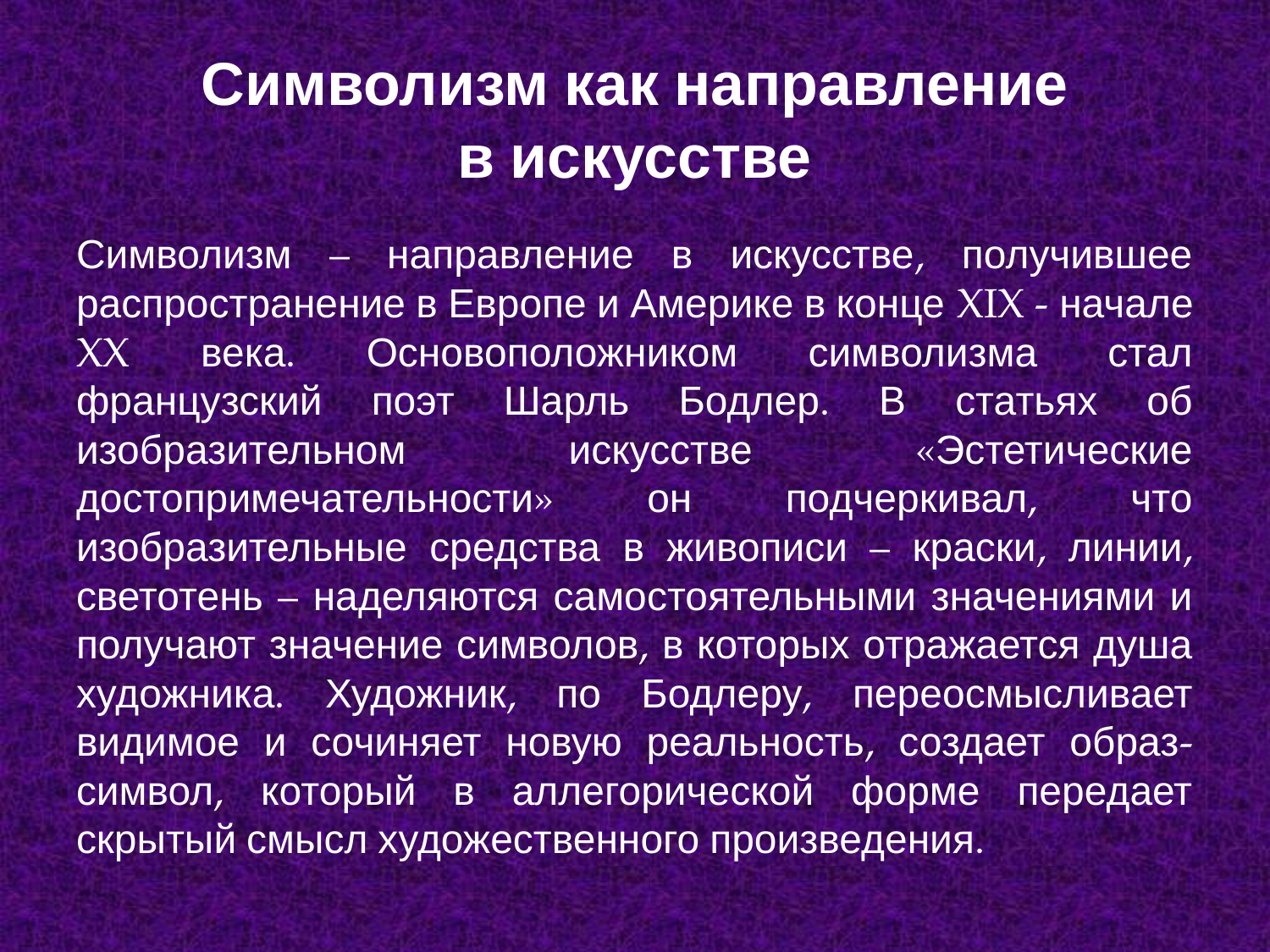

# Символизм как направление в искусстве
Символизм – направление в искусстве, получившее распространение в Европе и Америке в конце XIX - начале XX века. Основоположником символизма стал французский поэт Шарль Бодлер. В статьях об изобразительном искусстве «Эстетические достопримечательности» он подчеркивал, что изобразительные средства в живописи – краски, линии, светотень – наделяются самостоятельными значениями и получают значение символов, в которых отражается душа художника. Художник, по Бодлеру, переосмысливает видимое и сочиняет новую реальность, создает образ-символ, который в аллегорической форме передает скрытый смысл художественного произведения.